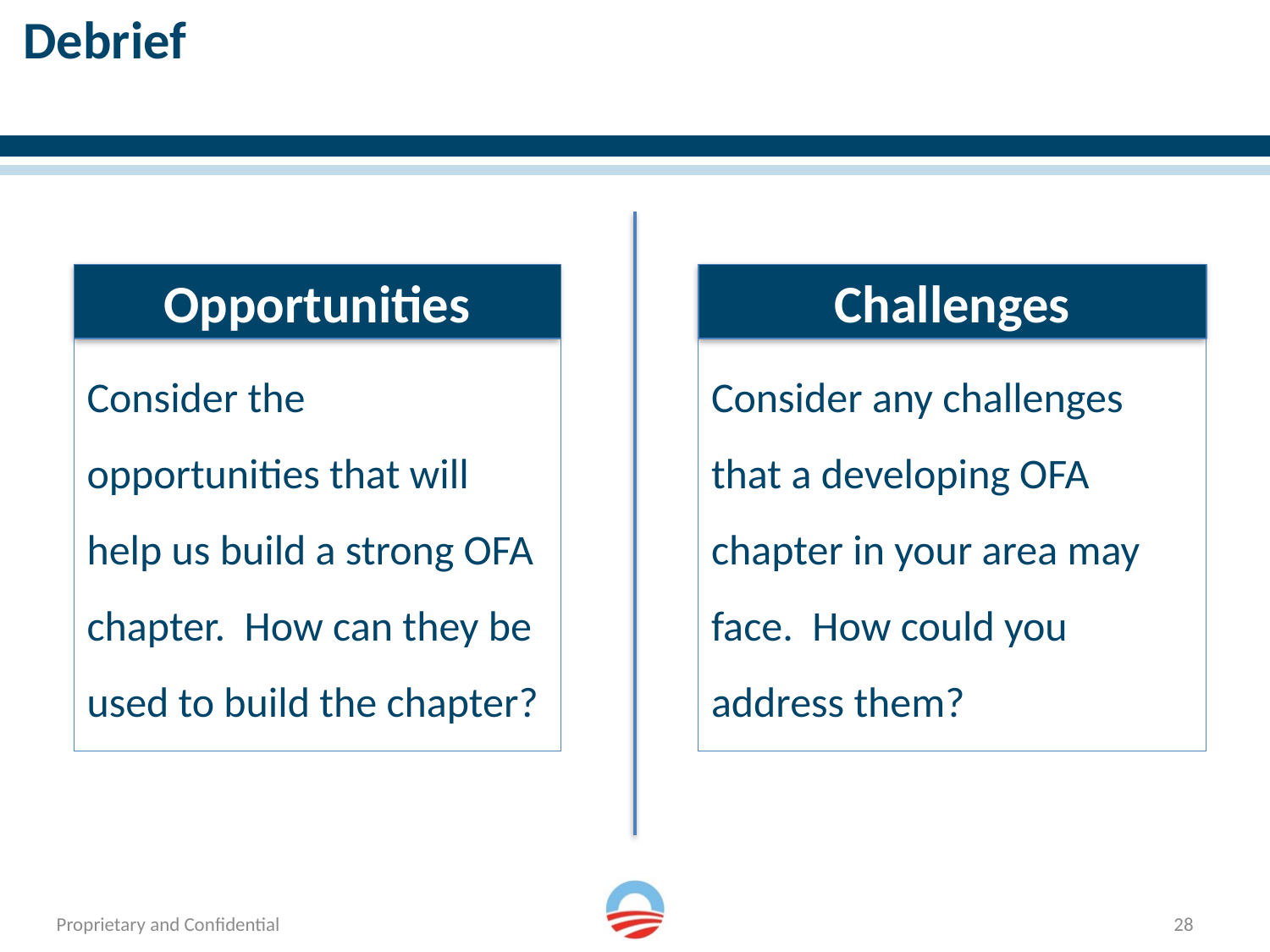

# Debrief
Opportunities
Challenges
Consider the opportunities that will help us build a strong OFA chapter.  How can they be used to build the chapter?
Consider any challenges that a developing OFA chapter in your area may face.  How could you address them?
28